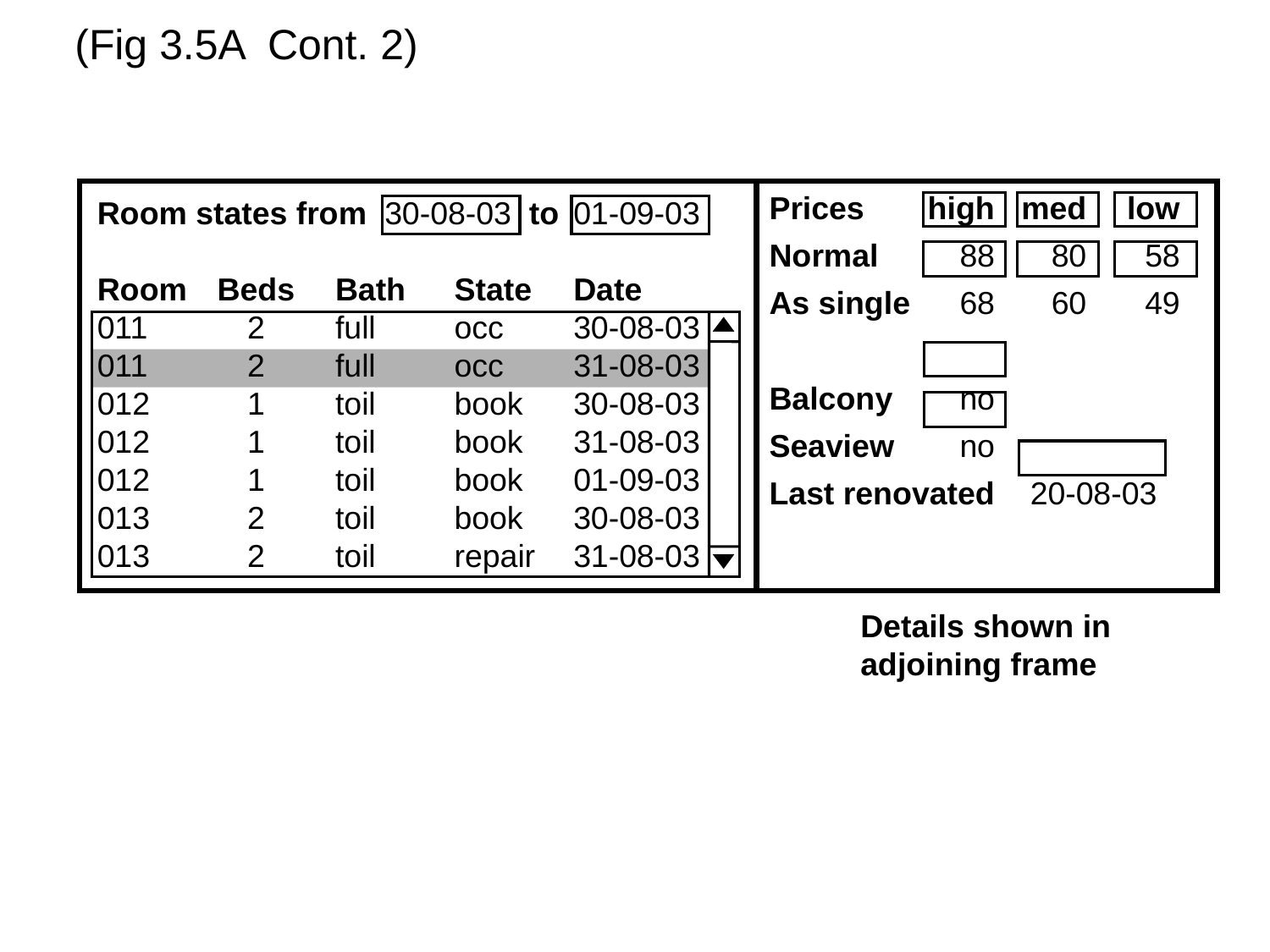

(Fig 3.5A  Cont. 2)
Room states from  30-08-03  to	01-09-03

Room	Beds	Bath	State	Date
011	2	full	occ	30-08-03
011	2	full	occ	31-08-03
012	1	toil	book	30-08-03
012	1	toil	book	31-08-03
012	1	toil	book	01-09-03
013	2	toil	book	30-08-03
013	2	toil	repair	31-08-03

Prices	high	med	low
Normal	88	80	58
As single	68	60	49

Balcony	no
Seaview	no
Last renovated    	20-08-03

Details shown in
adjoining frame